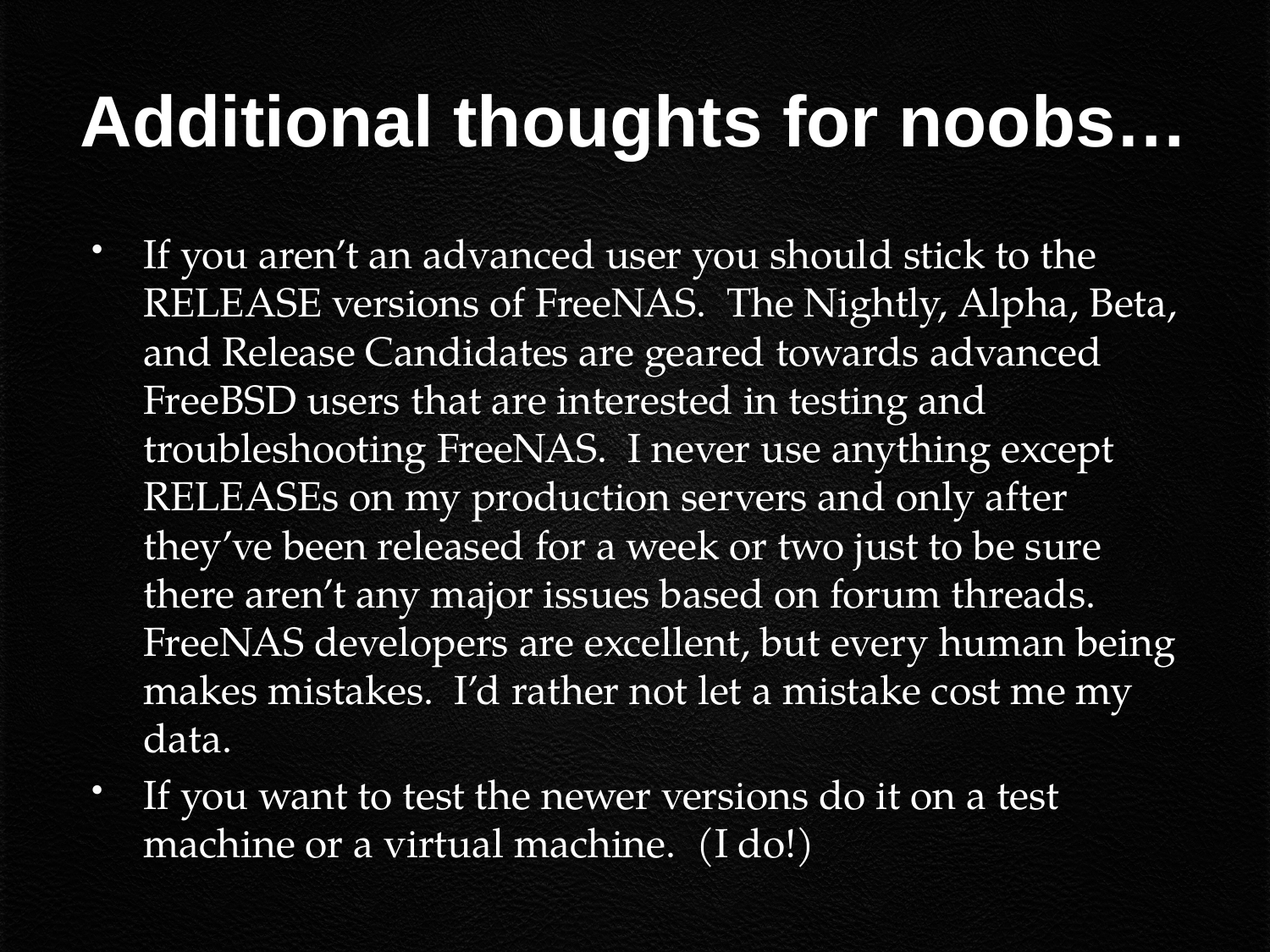

# Additional thoughts for noobs…
If you aren’t an advanced user you should stick to the RELEASE versions of FreeNAS.  The Nightly, Alpha, Beta, and Release Candidates are geared towards advanced FreeBSD users that are interested in testing and troubleshooting FreeNAS.  I never use anything except RELEASEs on my production servers and only after they’ve been released for a week or two just to be sure there aren’t any major issues based on forum threads.  FreeNAS developers are excellent, but every human being makes mistakes.  I’d rather not let a mistake cost me my data.
If you want to test the newer versions do it on a test machine or a virtual machine.  (I do!)